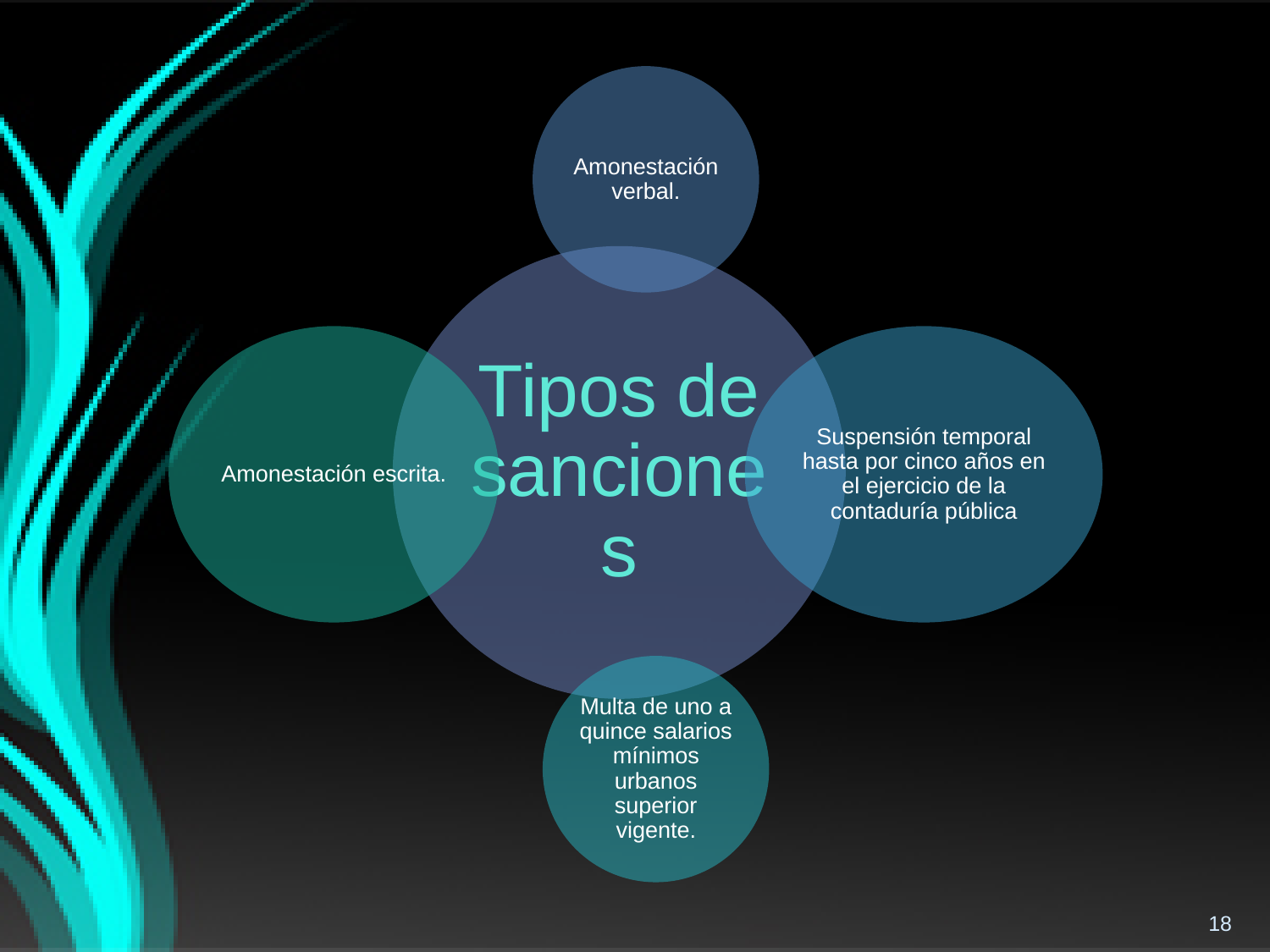

Tipos de sanciones
Amonestación verbal.
Suspensión temporal hasta por cinco años en el ejercicio de la contaduría pública
Multa de uno a quince salarios mínimos urbanos superior vigente.
Amonestación escrita.
#
18